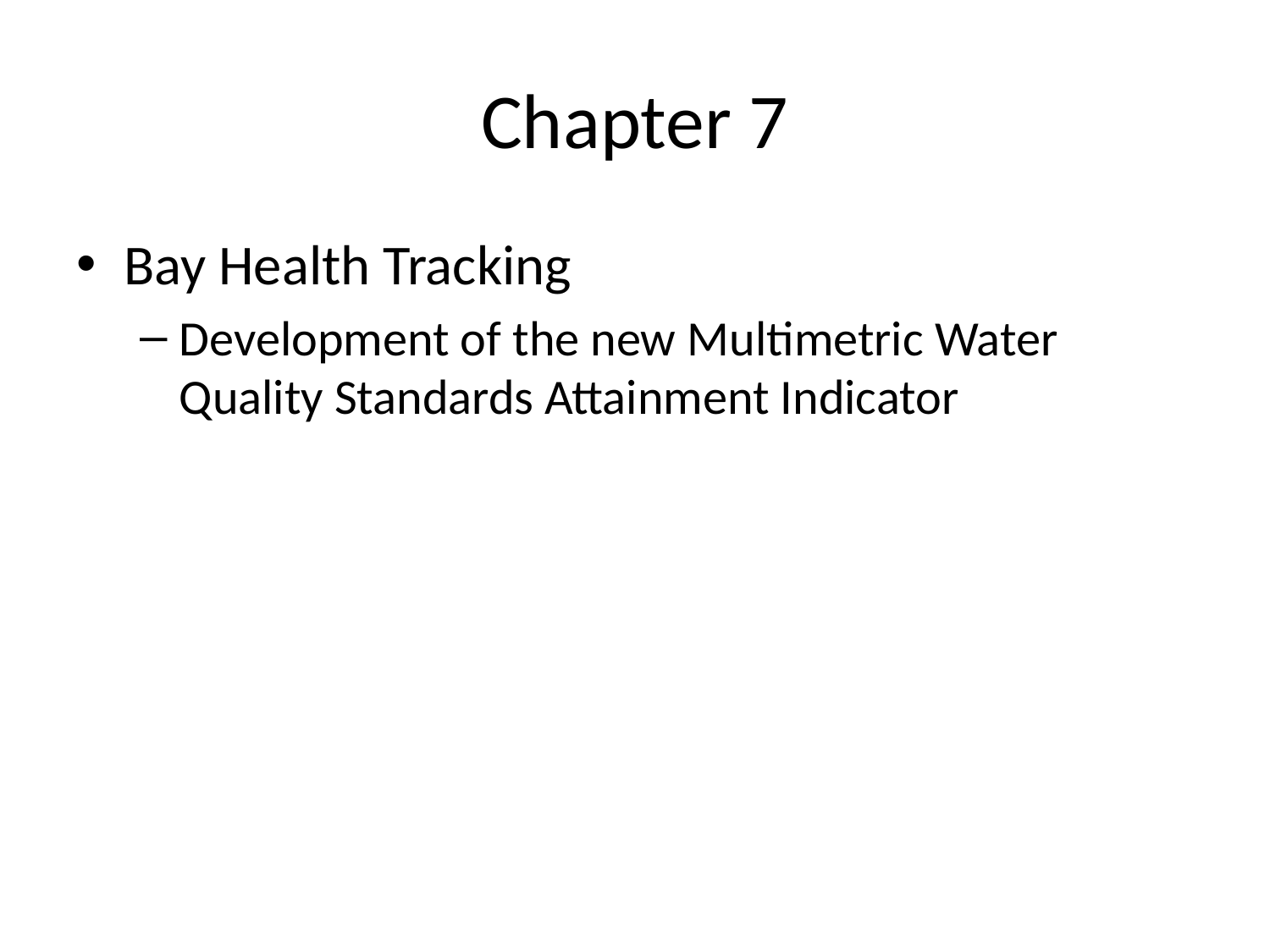

# Chapter 7
Bay Health Tracking
Development of the new Multimetric Water Quality Standards Attainment Indicator